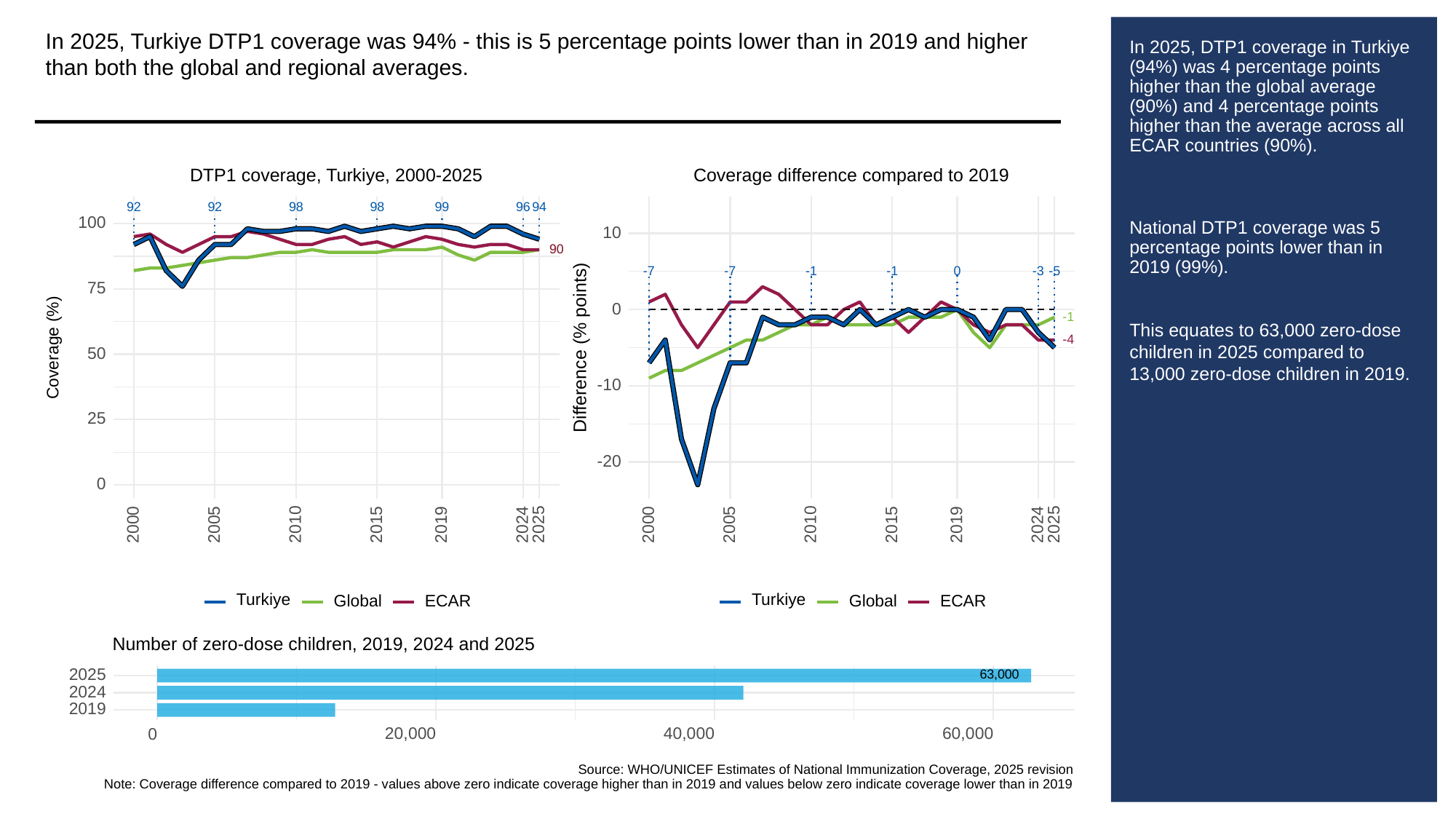

In 2025, Turkiye DTP1 coverage was 94% - this is 5 percentage points lower than in 2019 and higher than both the global and regional averages.
# In 2025, DTP1 coverage in Turkiye (94%) was 4 percentage points higher than the global average (90%) and 4 percentage points higher than the average across all ECAR countries (90%).

National DTP1 coverage was 5 percentage points lower than in 2019 (99%).

This equates to 63,000 zero-dose children in 2025 compared to 13,000 zero-dose children in 2019.

Coverage difference compared to 2019
DTP1 coverage, Turkiye, 2000-2025

92
92
98
98
99
96
94
100

10

90
90

-3
0
-1
-1
-5
-7
-7

75

0

-1

-4
Difference (% points)
Coverage (%)

50

-10

25

-20

0

2000
2005
2010
2015
2019
2024
2025
2000
2005
2010
2015
2019
2024
2025
Turkiye
Turkiye
Global
ECAR
Global
ECAR

Number of zero-dose children, 2019, 2024 and 2025

63,000
2025

2024

2019

20,000
40,000
60,000
0
Source: WHO/UNICEF Estimates of National Immunization Coverage, 2025 revision
Note: Coverage difference compared to 2019 - values above zero indicate coverage higher than in 2019 and values below zero indicate coverage lower than in 2019